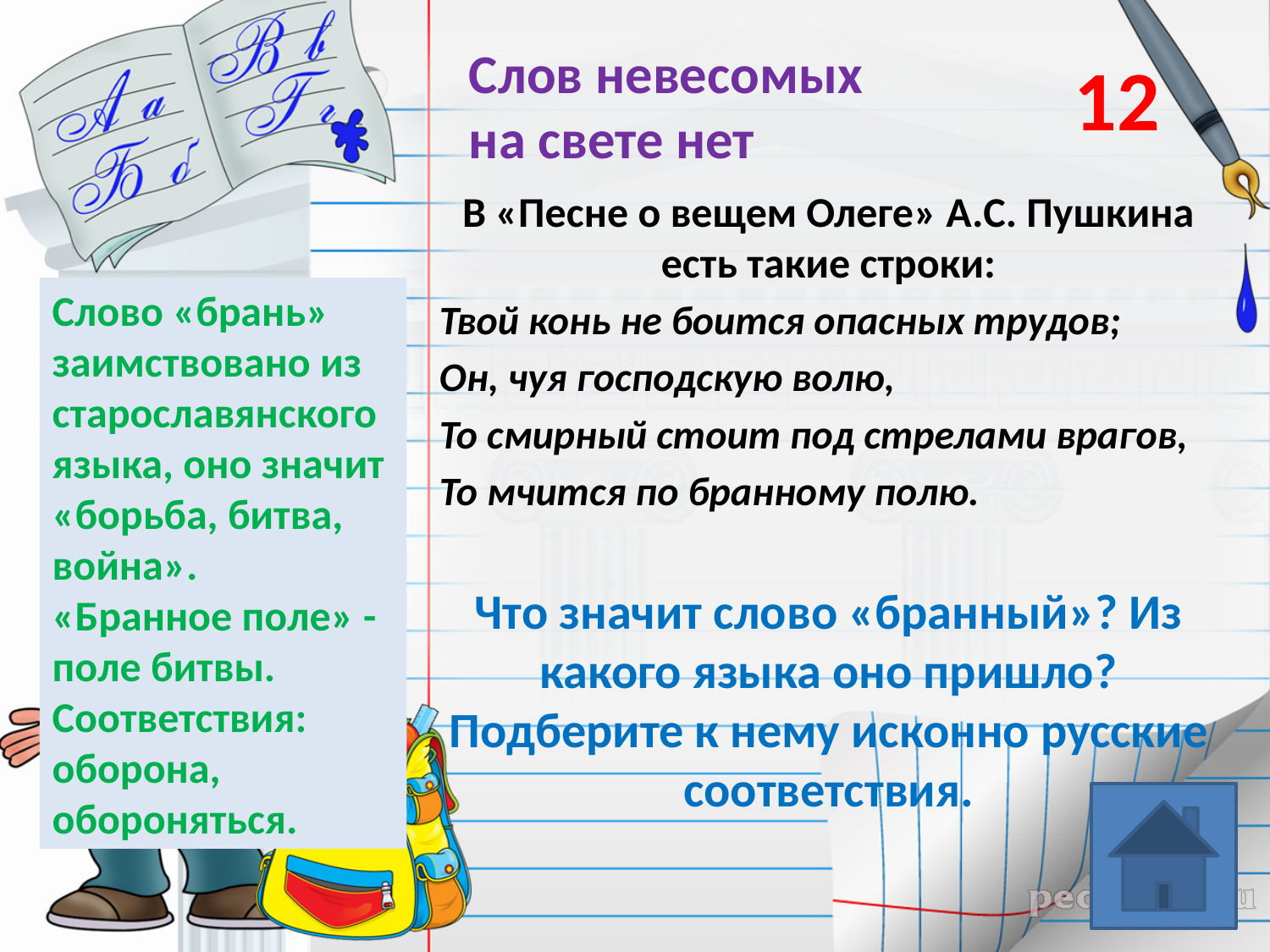

12
# Слов невесомых на свете нет
В «Песне о вещем Олеге» А.С. Пушкина есть такие строки:
Твой конь не боится опасных трудов;
Он, чуя господскую волю,
То смирный стоит под стрелами врагов,
То мчится по бранному полю.

Что значит слово «бранный»? Из какого языка оно пришло? Подберите к нему исконно русские соответствия.
Слово «брань» заимствовано из старославянского языка, оно значит «борьба, битва, война».
«Бранное поле» - поле битвы. Соответствия: оборона, обороняться.